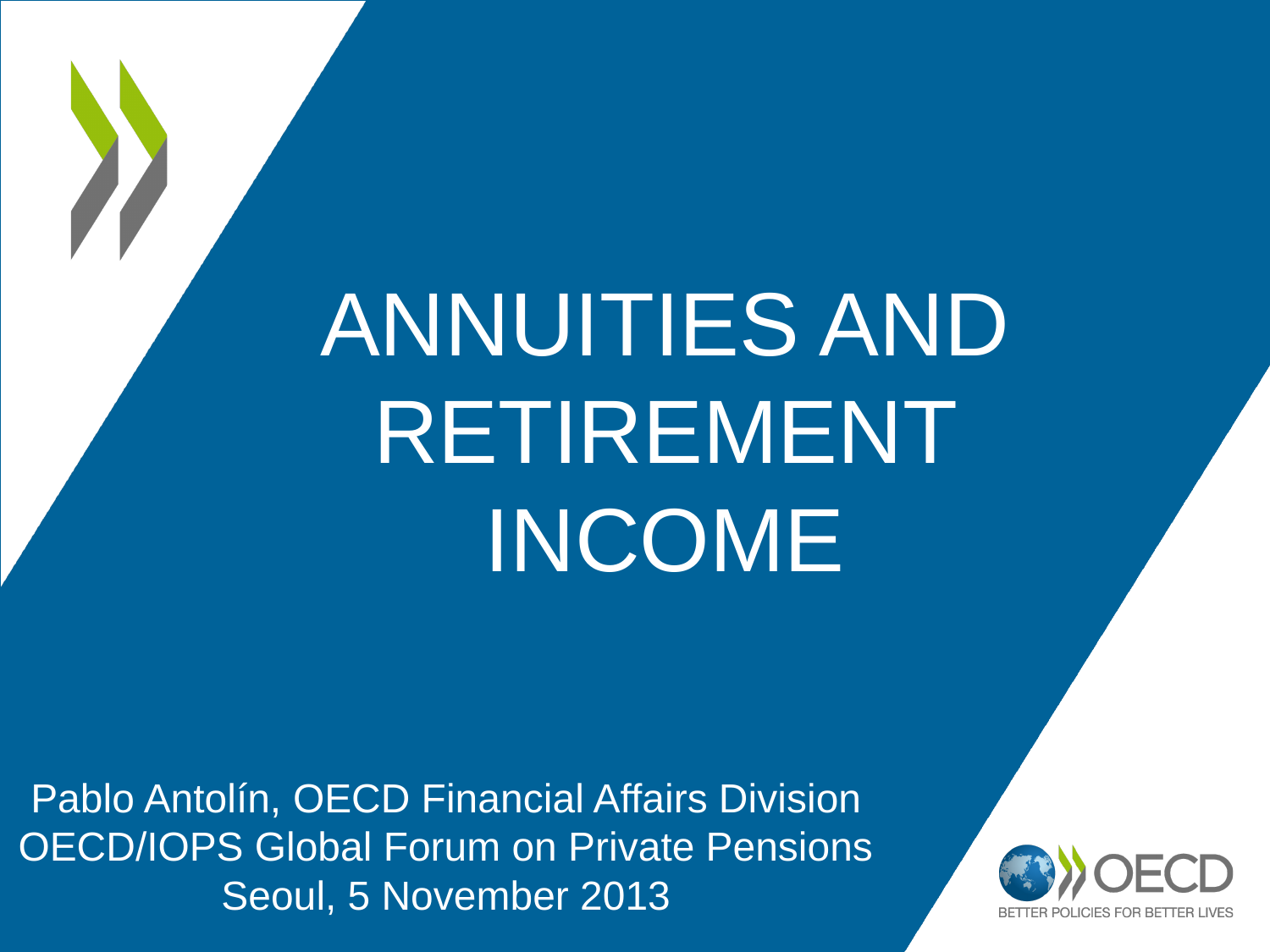

# Annuities and Retirement Income
Pablo Antolín, OECD Financial Affairs Division
OECD/IOPS Global Forum on Private Pensions
Seoul, 5 November 2013